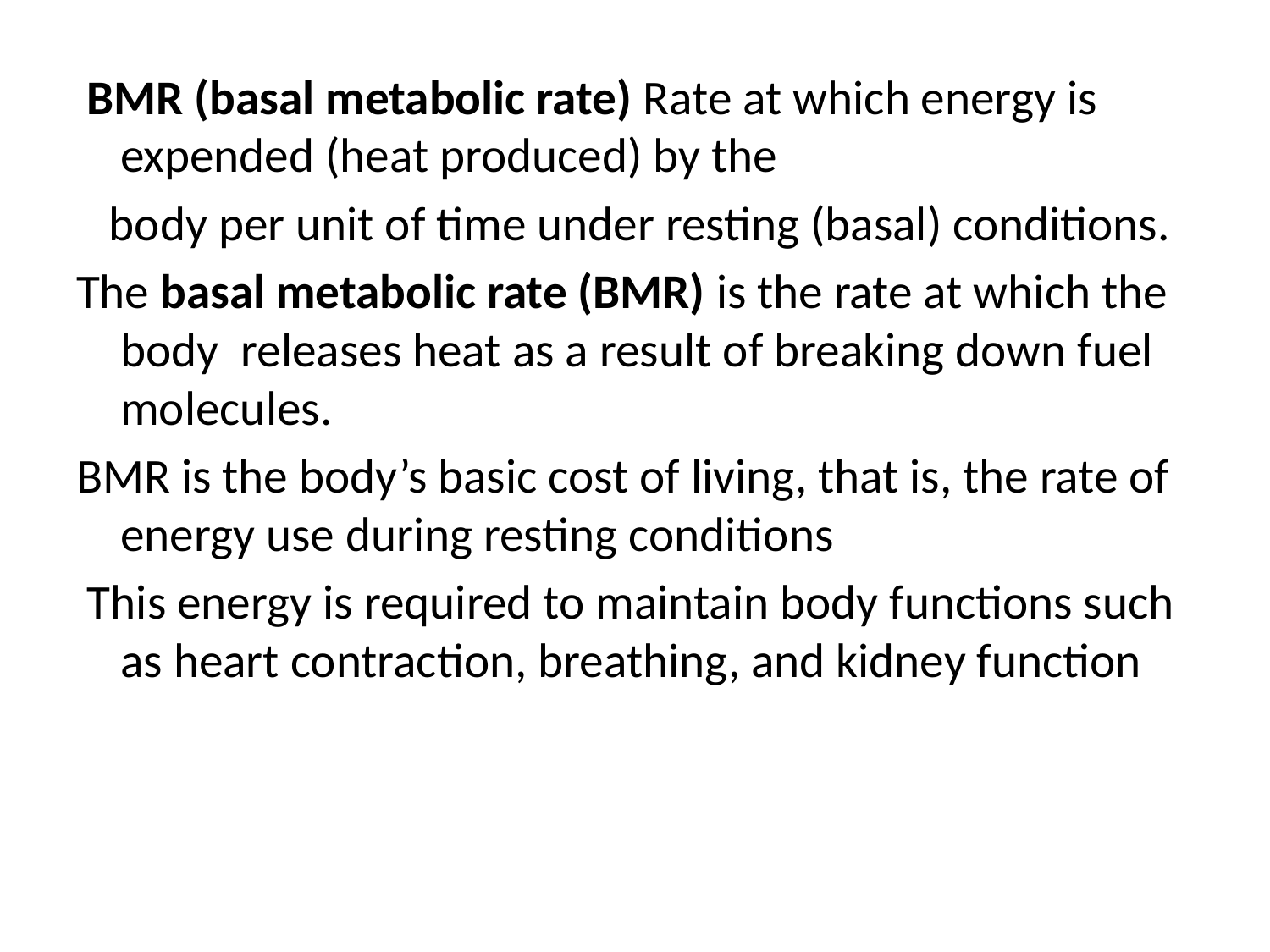

#
 BMR (basal metabolic rate) Rate at which energy is expended (heat produced) by the
   body per unit of time under resting (basal) conditions.
The basal metabolic rate (BMR) is the rate at which the body  releases heat as a result of breaking down fuel molecules.
BMR is the body’s basic cost of living, that is, the rate of energy use during resting conditions
 This energy is required to maintain body functions such as heart contraction, breathing, and kidney function